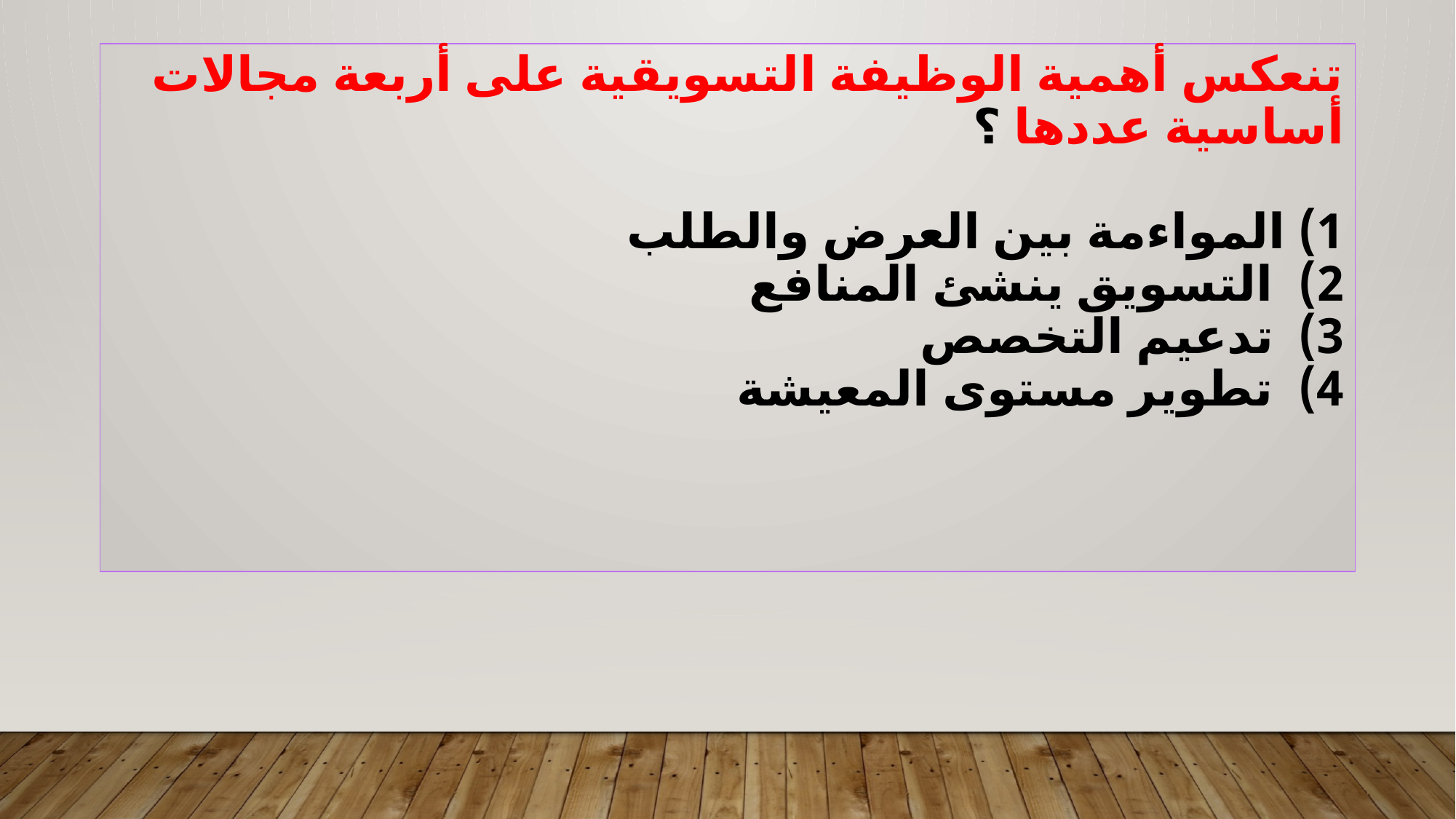

# تنعكس أهمية الوظيفة التسويقية على أربعة مجالات أساسية عددها ؟ 1) المواءمة بين العرض والطلب 2)  التسويق ينشئ المنافع 3)  تدعيم التخصص 4)  تطوير مستوى المعيشة